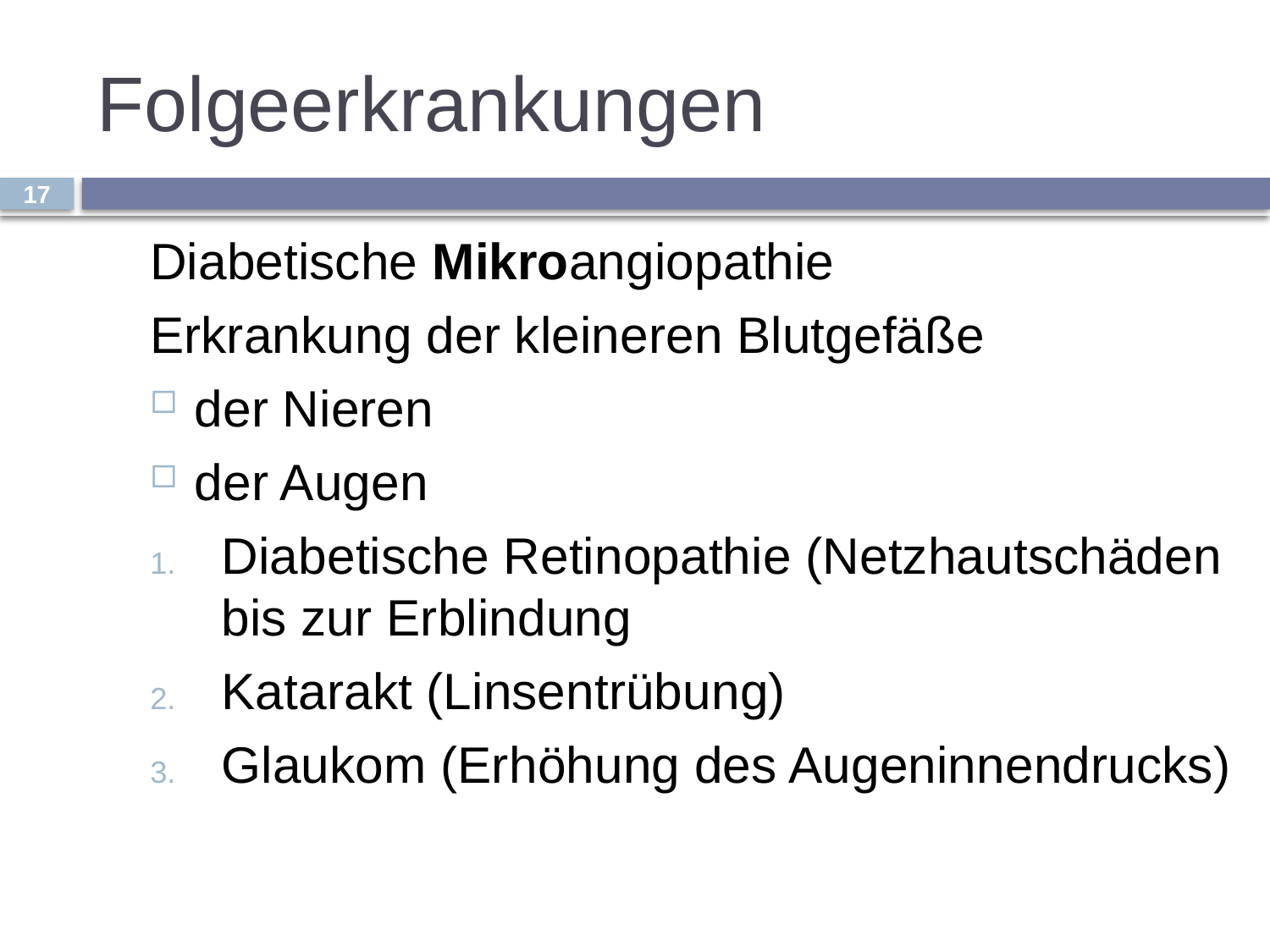

# Folgeerkrankungen
17
Diabetische Mikroangiopathie
Erkrankung der kleineren Blutgefäße
der Nieren
der Augen
Diabetische Retinopathie (Netzhautschäden bis zur Erblindung
Katarakt (Linsentrübung)
Glaukom (Erhöhung des Augeninnendrucks)